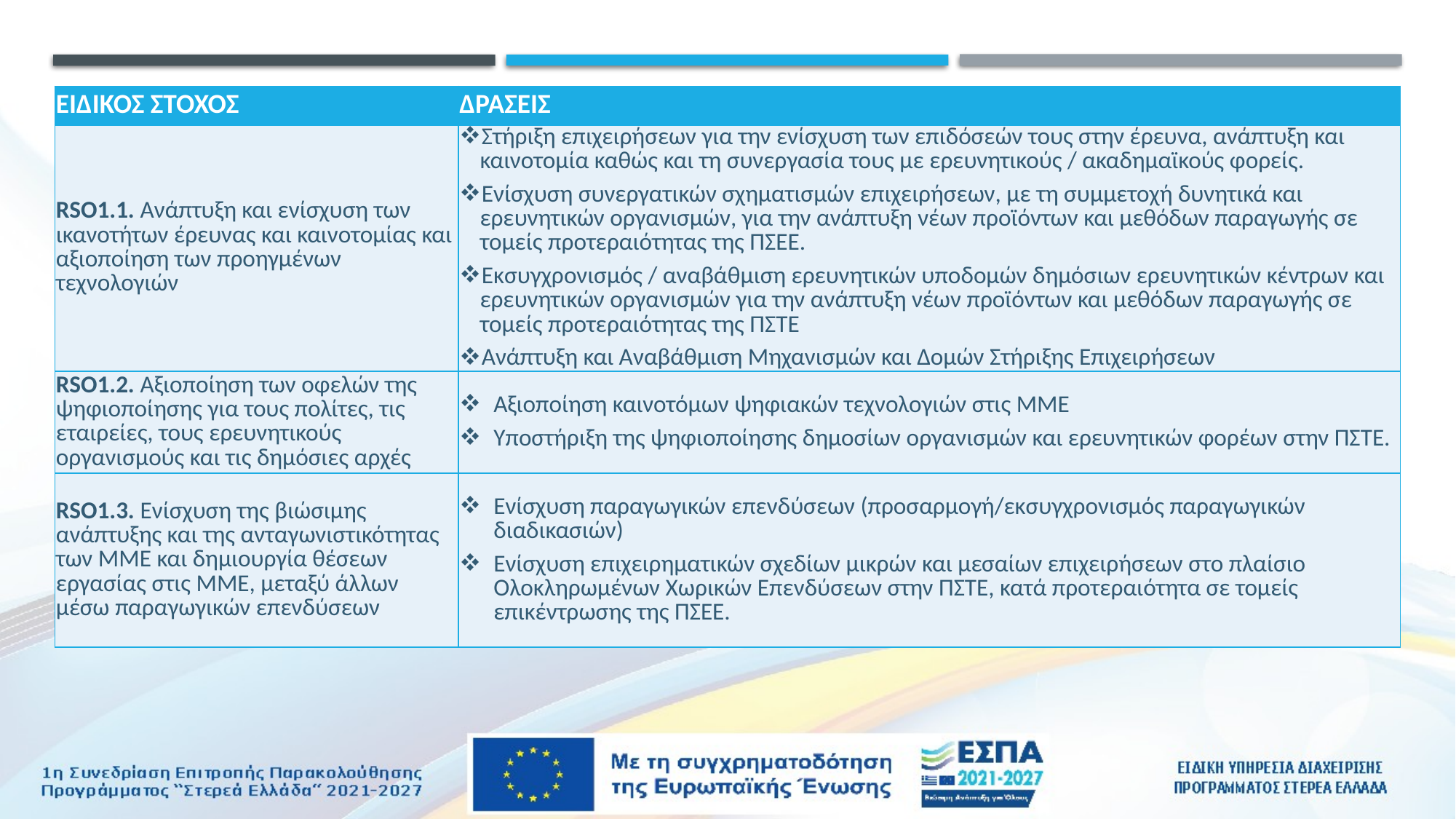

| ΕΙΔΙΚΟΣ ΣΤΟΧΟΣ | ΔΡΑΣΕΙΣ |
| --- | --- |
| RSO1.1. Ανάπτυξη και ενίσχυση των ικανοτήτων έρευνας και καινοτομίας και αξιοποίηση των προηγμένων τεχνολογιών | Στήριξη επιχειρήσεων για την ενίσχυση των επιδόσεών τους στην έρευνα, ανάπτυξη και καινοτομία καθώς και τη συνεργασία τους με ερευνητικούς / ακαδημαϊκούς φορείς. Ενίσχυση συνεργατικών σχηματισμών επιχειρήσεων, με τη συμμετοχή δυνητικά και ερευνητικών οργανισμών, για την ανάπτυξη νέων προϊόντων και μεθόδων παραγωγής σε τομείς προτεραιότητας της ΠΣΕΕ. Εκσυγχρονισμός / αναβάθμιση ερευνητικών υποδομών δημόσιων ερευνητικών κέντρων και ερευνητικών οργανισμών για την ανάπτυξη νέων προϊόντων και μεθόδων παραγωγής σε τομείς προτεραιότητας της ΠΣΤΕ Ανάπτυξη και Αναβάθμιση Μηχανισμών και Δομών Στήριξης Επιχειρήσεων |
| RSO1.2. Αξιοποίηση των οφελών της ψηφιοποίησης για τους πολίτες, τις εταιρείες, τους ερευνητικούς οργανισμούς και τις δημόσιες αρχές | Αξιοποίηση καινοτόμων ψηφιακών τεχνολογιών στις ΜΜΕ Υποστήριξη της ψηφιοποίησης δημοσίων οργανισμών και ερευνητικών φορέων στην ΠΣΤΕ. |
| RSO1.3. Ενίσχυση της βιώσιμης ανάπτυξης και της ανταγωνιστικότητας των ΜΜΕ και δημιουργία θέσεων εργασίας στις ΜΜΕ, μεταξύ άλλων μέσω παραγωγικών επενδύσεων | Ενίσχυση παραγωγικών επενδύσεων (προσαρμογή/εκσυγχρονισμός παραγωγικών διαδικασιών) Ενίσχυση επιχειρηματικών σχεδίων μικρών και μεσαίων επιχειρήσεων στο πλαίσιο Ολοκληρωμένων Χωρικών Επενδύσεων στην ΠΣΤΕ, κατά προτεραιότητα σε τομείς επικέντρωσης της ΠΣΕΕ. |